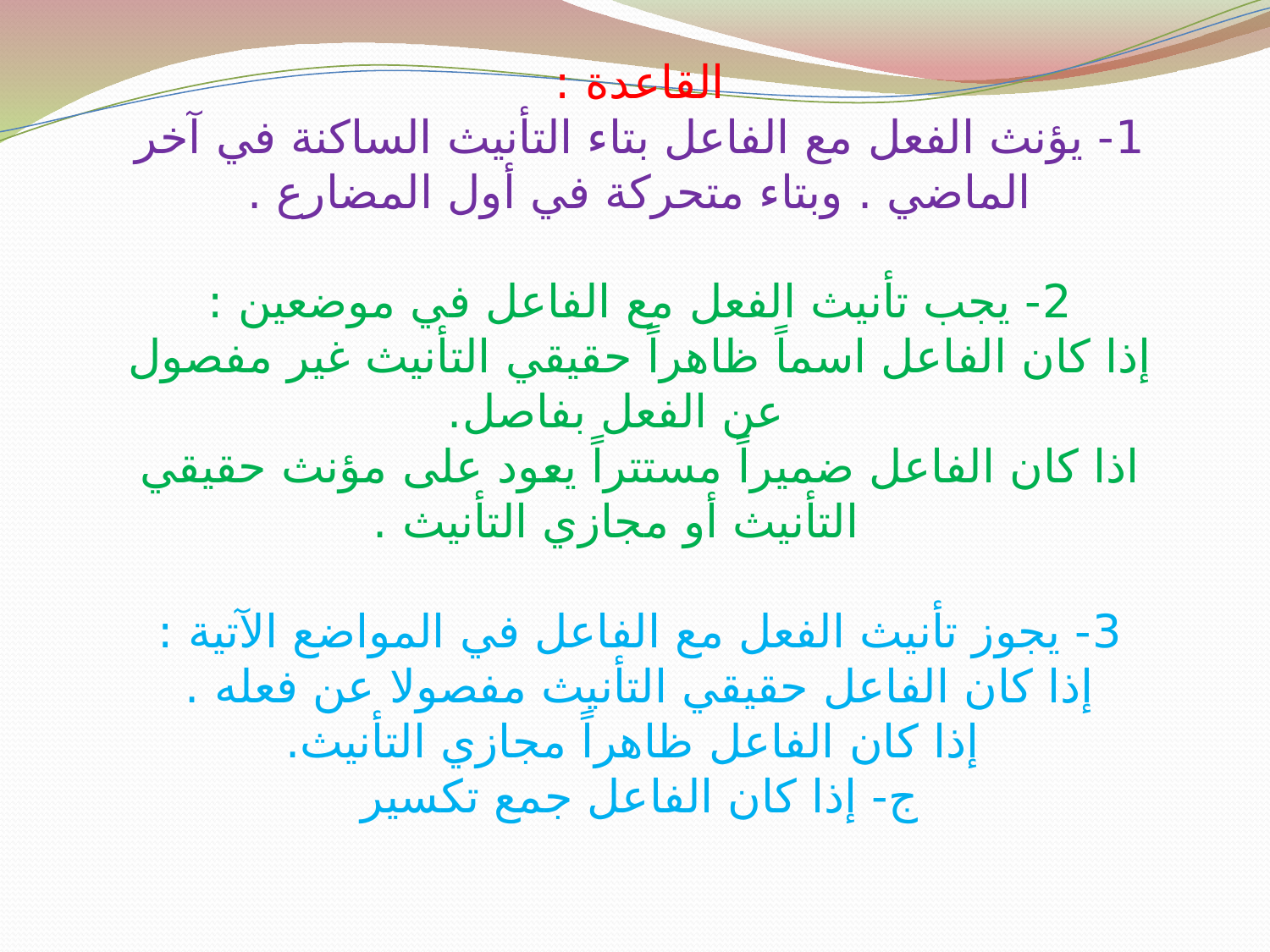

القاعدة :
1- يؤنث الفعل مع الفاعل بتاء التأنيث الساكنة في آخر الماضي . وبتاء متحركة في أول المضارع .

2- يجب تأنيث الفعل مع الفاعل في موضعين :
إذا كان الفاعل اسماً ظاهراً حقيقي التأنيث غير مفصول عن الفعل بفاصل.
اذا كان الفاعل ضميراً مستتراً يعود على مؤنث حقيقي التأنيث أو مجازي التأنيث .

3- يجوز تأنيث الفعل مع الفاعل في المواضع الآتية :
إذا كان الفاعل حقيقي التأنيث مفصولا عن فعله .
 إذا كان الفاعل ظاهراً مجازي التأنيث.
ج- إذا كان الفاعل جمع تكسير